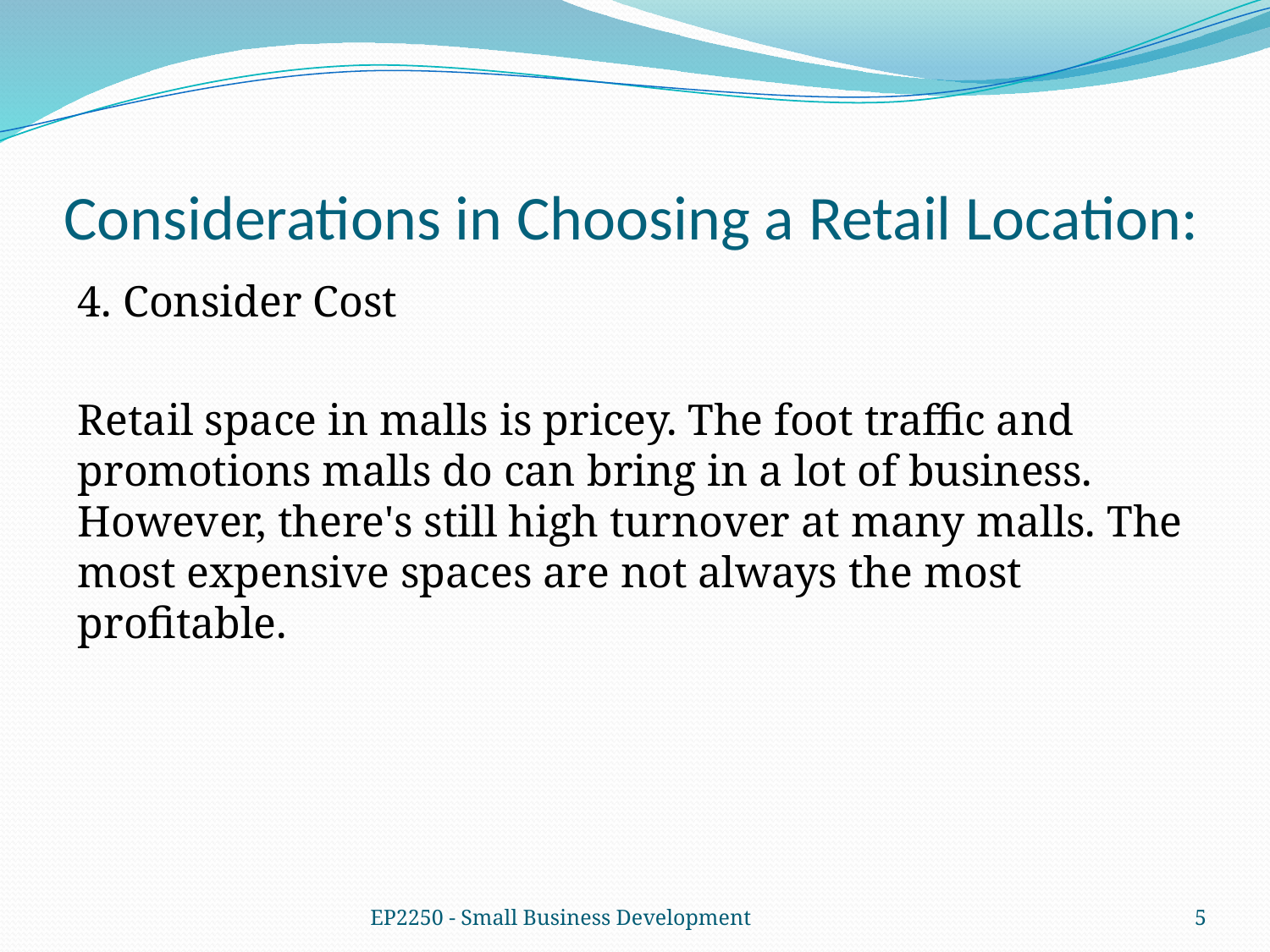

# Considerations in Choosing a Retail Location:
4. Consider Cost

Retail space in malls is pricey. The foot traffic and promotions malls do can bring in a lot of business. However, there's still high turnover at many malls. The most expensive spaces are not always the most profitable.

EP2250 - Small Business Development
5